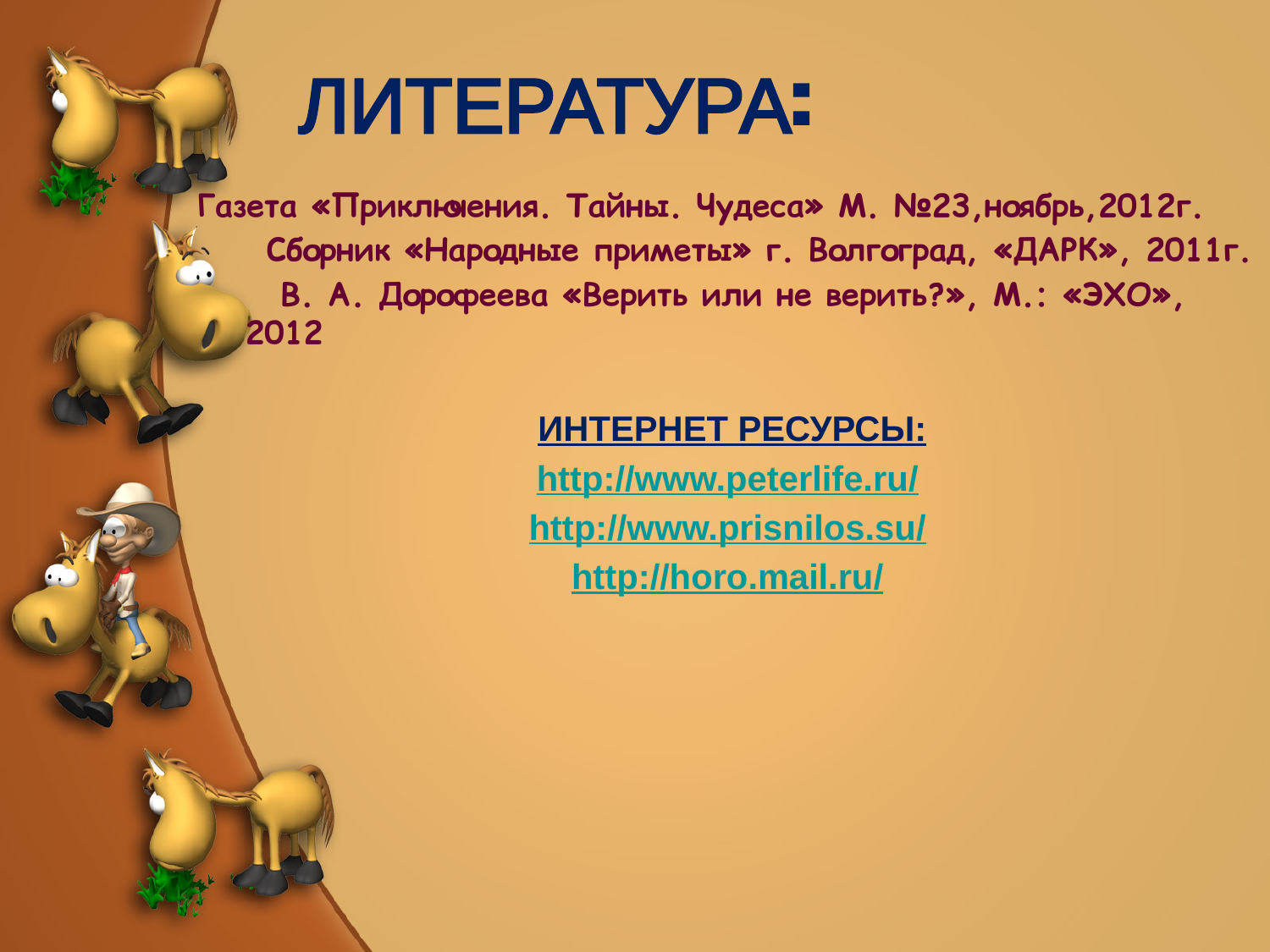

# ЛИТЕРАТУРА:
Газета «Приключения. Тайны. Чудеса» М. №23,ноябрь,2012г.
     Сборник «Народные приметы» г. Волгоград, «ДАРК», 2011г.
      В. А. Дорофеева «Верить или не верить?», М.: «ЭХО», 2012

 ИНТЕРНЕТ РЕСУРСЫ:
http://www.peterlife.ru/
http://www.prisnilos.su/
http://horo.mail.ru/